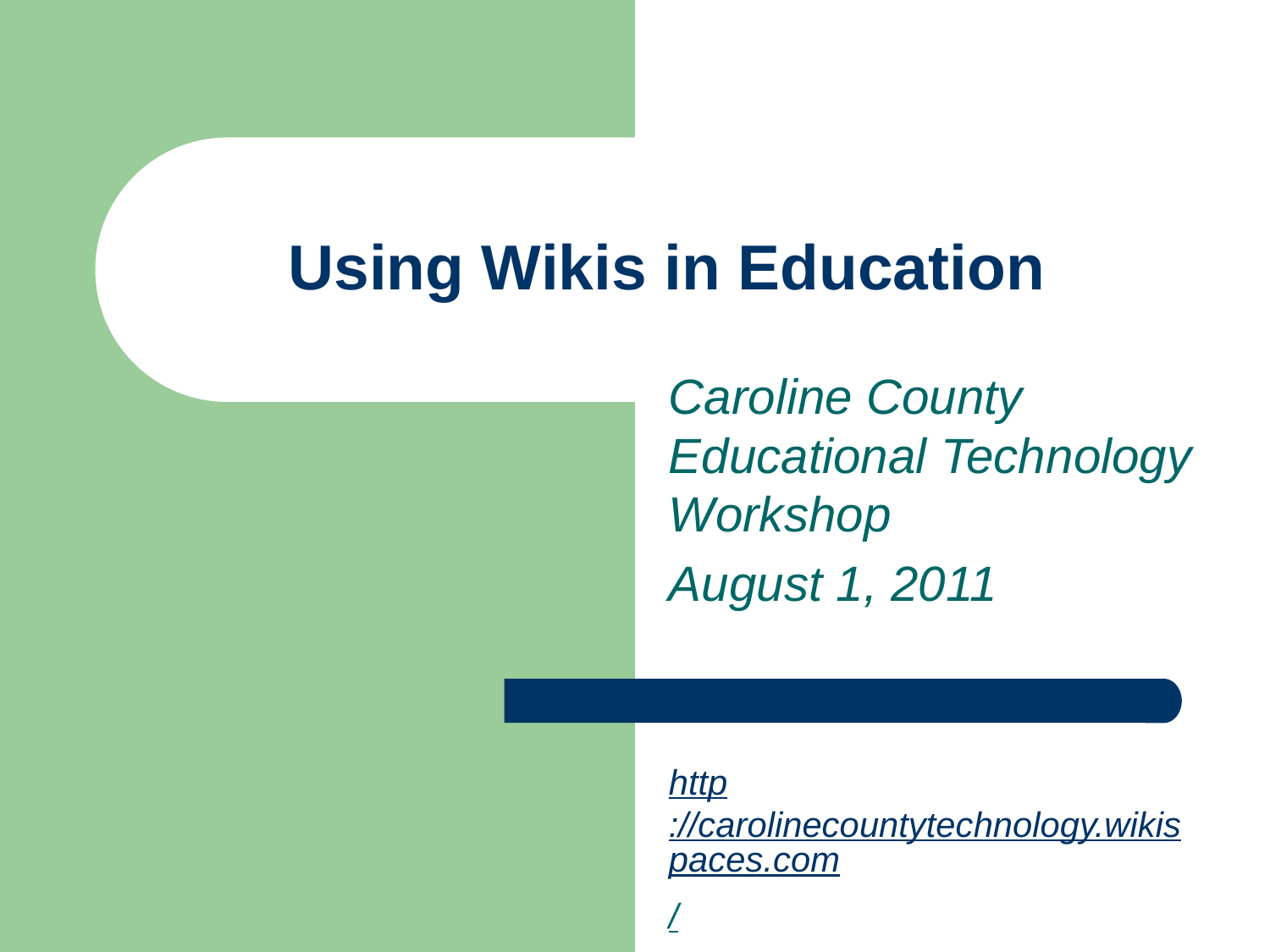

# Using Wikis in Education
Caroline County Educational Technology Workshop
August 1, 2011

http://carolinecountytechnology.wikispaces.com/